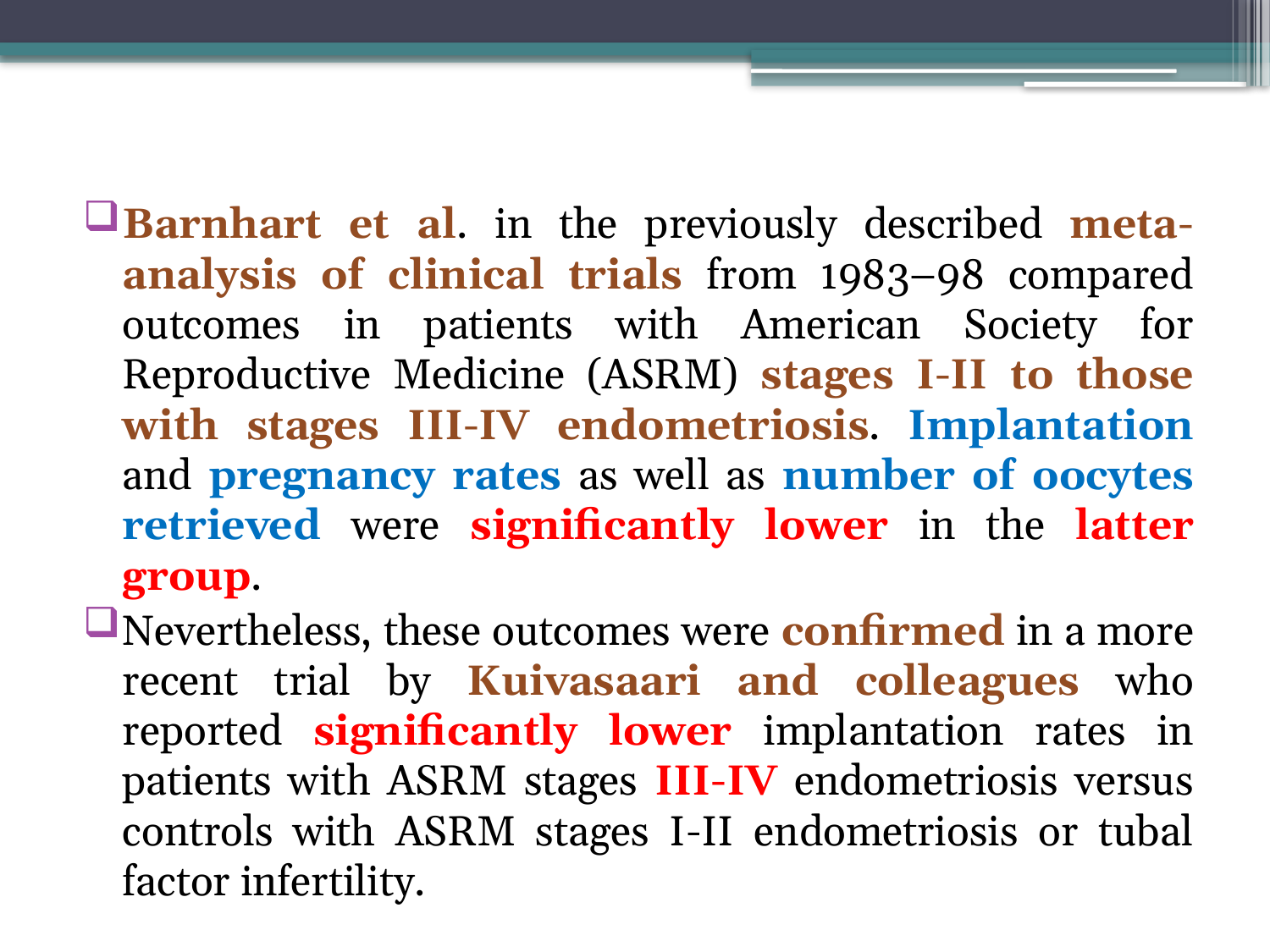

#
Barnhart et al. in the previously described meta-analysis of clinical trials from 1983–98 compared outcomes in patients with American Society for Reproductive Medicine (ASRM) stages I-II to those with stages III-IV endometriosis. Implantation and pregnancy rates as well as number of oocytes retrieved were significantly lower in the latter group.
Nevertheless, these outcomes were confirmed in a more recent trial by Kuivasaari and colleagues who reported significantly lower implantation rates in patients with ASRM stages III-IV endometriosis versus controls with ASRM stages I-II endometriosis or tubal factor infertility.